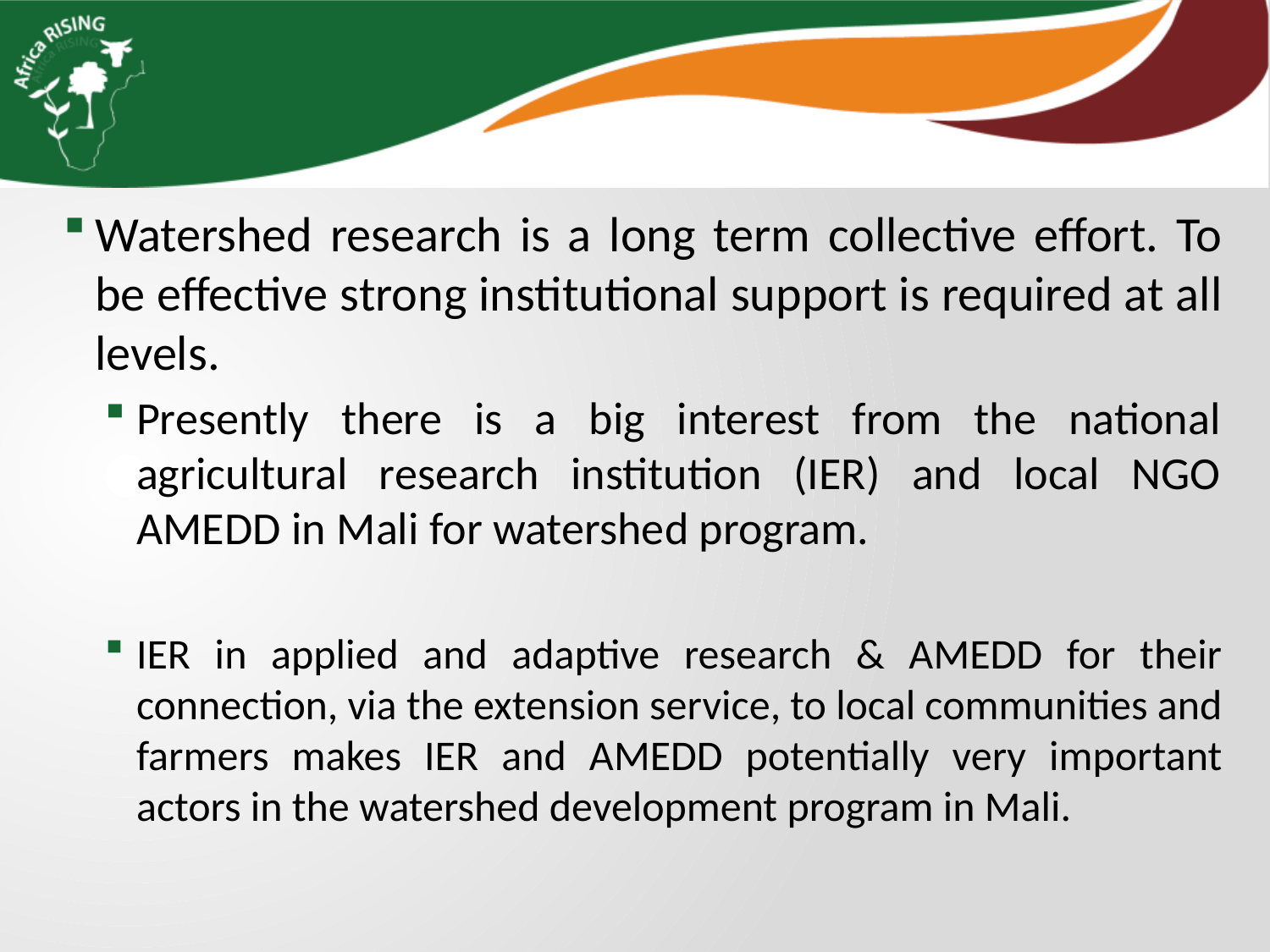

Watershed research is a long term collective effort. To be effective strong institutional support is required at all levels.
Presently there is a big interest from the national agricultural research institution (IER) and local NGO AMEDD in Mali for watershed program.

IER in applied and adaptive research & AMEDD for their connection, via the extension service, to local communities and farmers makes IER and AMEDD potentially very important actors in the watershed development program in Mali.